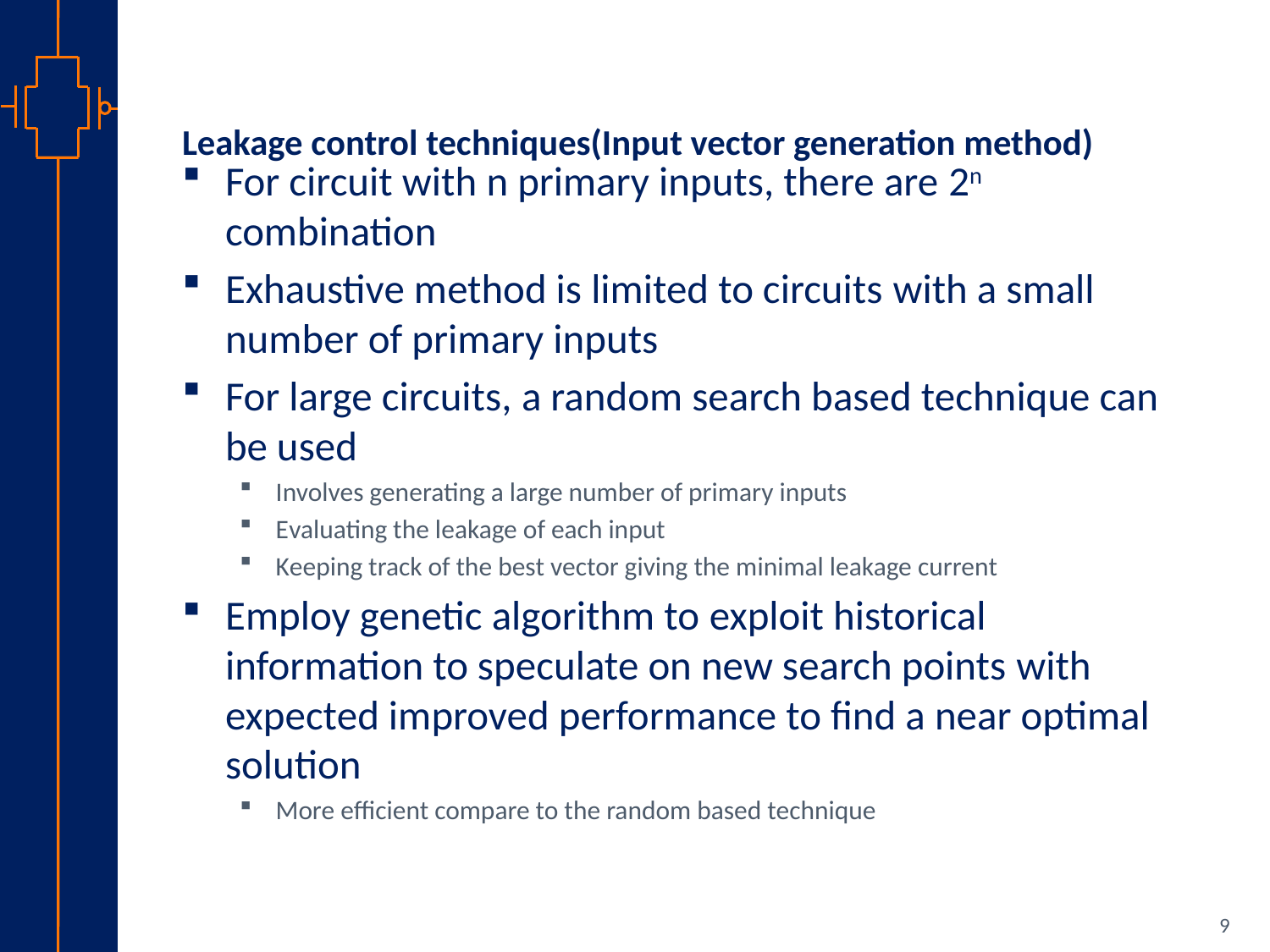

# Leakage control techniques(Input vector generation method)
For circuit with n primary inputs, there are 2n combination
Exhaustive method is limited to circuits with a small number of primary inputs
For large circuits, a random search based technique can be used
Involves generating a large number of primary inputs
Evaluating the leakage of each input
Keeping track of the best vector giving the minimal leakage current
Employ genetic algorithm to exploit historical information to speculate on new search points with expected improved performance to find a near optimal solution
More efficient compare to the random based technique

9